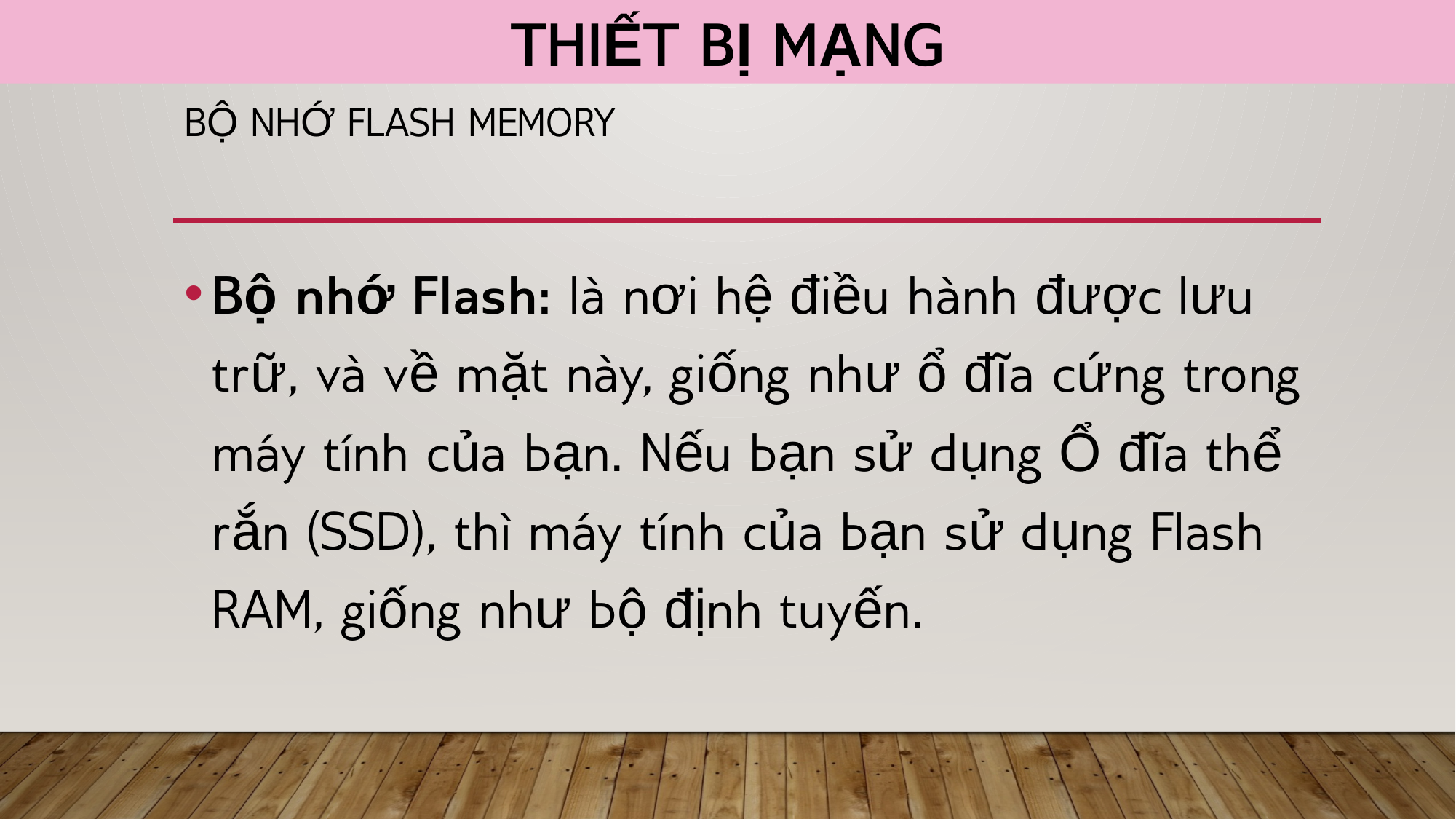

THIẾT BỊ MẠNG
# Bộ nhớ flash Memory
Bộ nhớ Flash: là nơi hệ điều hành được lưu trữ, và về mặt này, giống như ổ đĩa cứng trong máy tính của bạn. Nếu bạn sử dụng Ổ đĩa thể rắn (SSD), thì máy tính của bạn sử dụng Flash RAM, giống như bộ định tuyến.